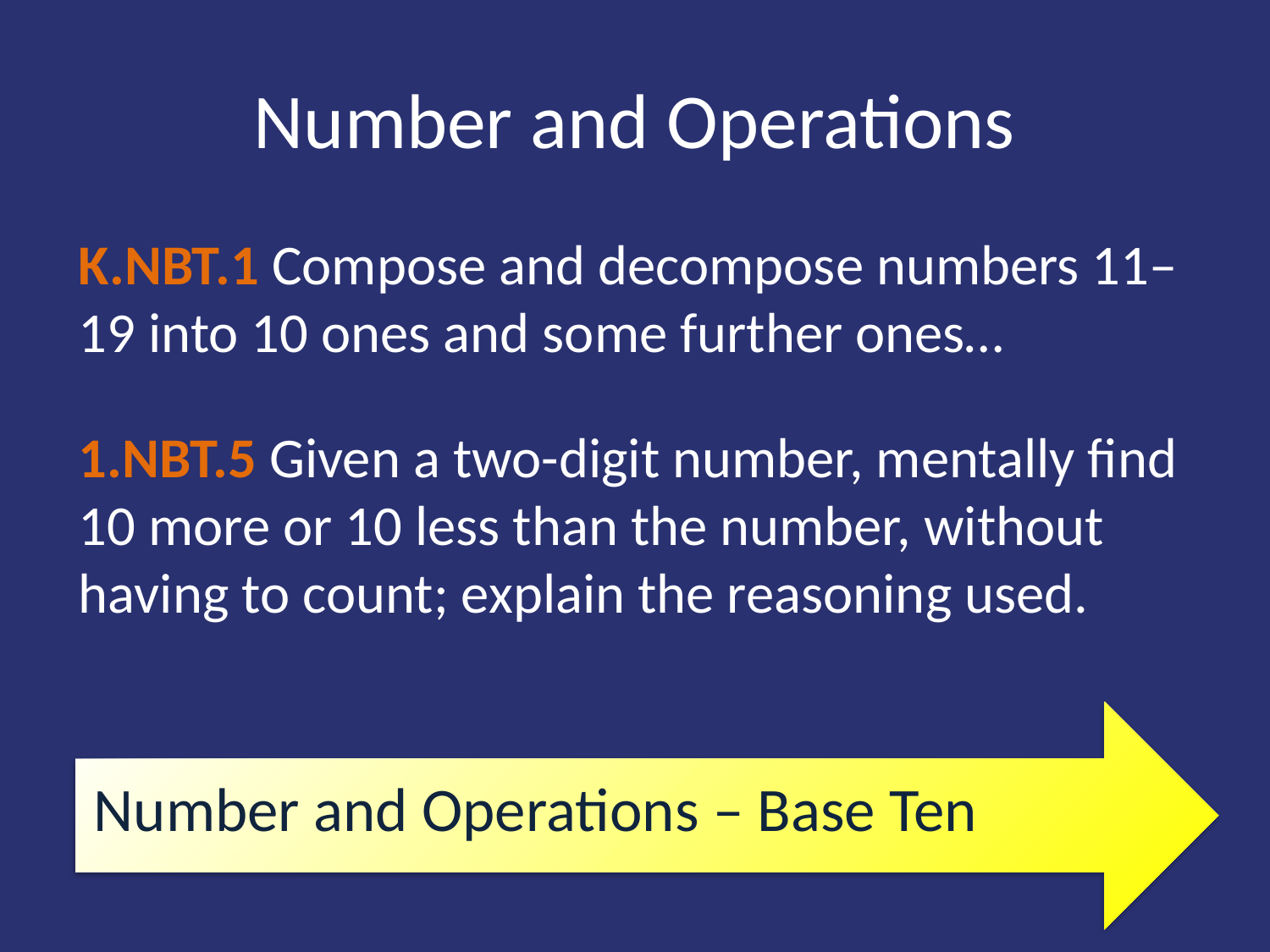

# Number and Operations
K.NBT.1 Compose and decompose numbers 11–19 into 10 ones and some further ones…

1.NBT.5 Given a two-digit number, mentally find 10 more or 10 less than the number, without having to count; explain the reasoning used.

Number and Operations – Base Ten